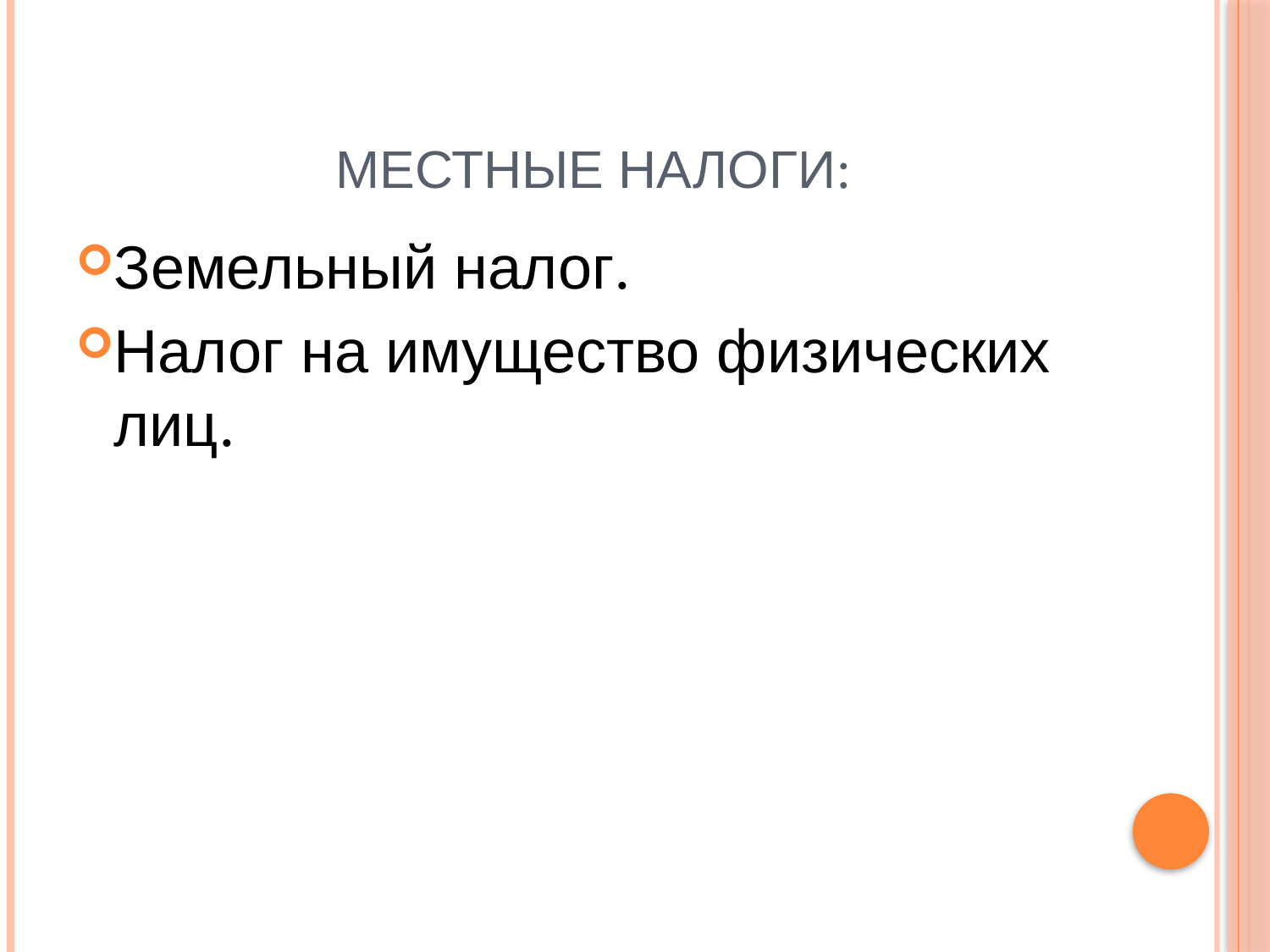

# Местные налоги:
Земельный налог.
Налог на имущество физических лиц.